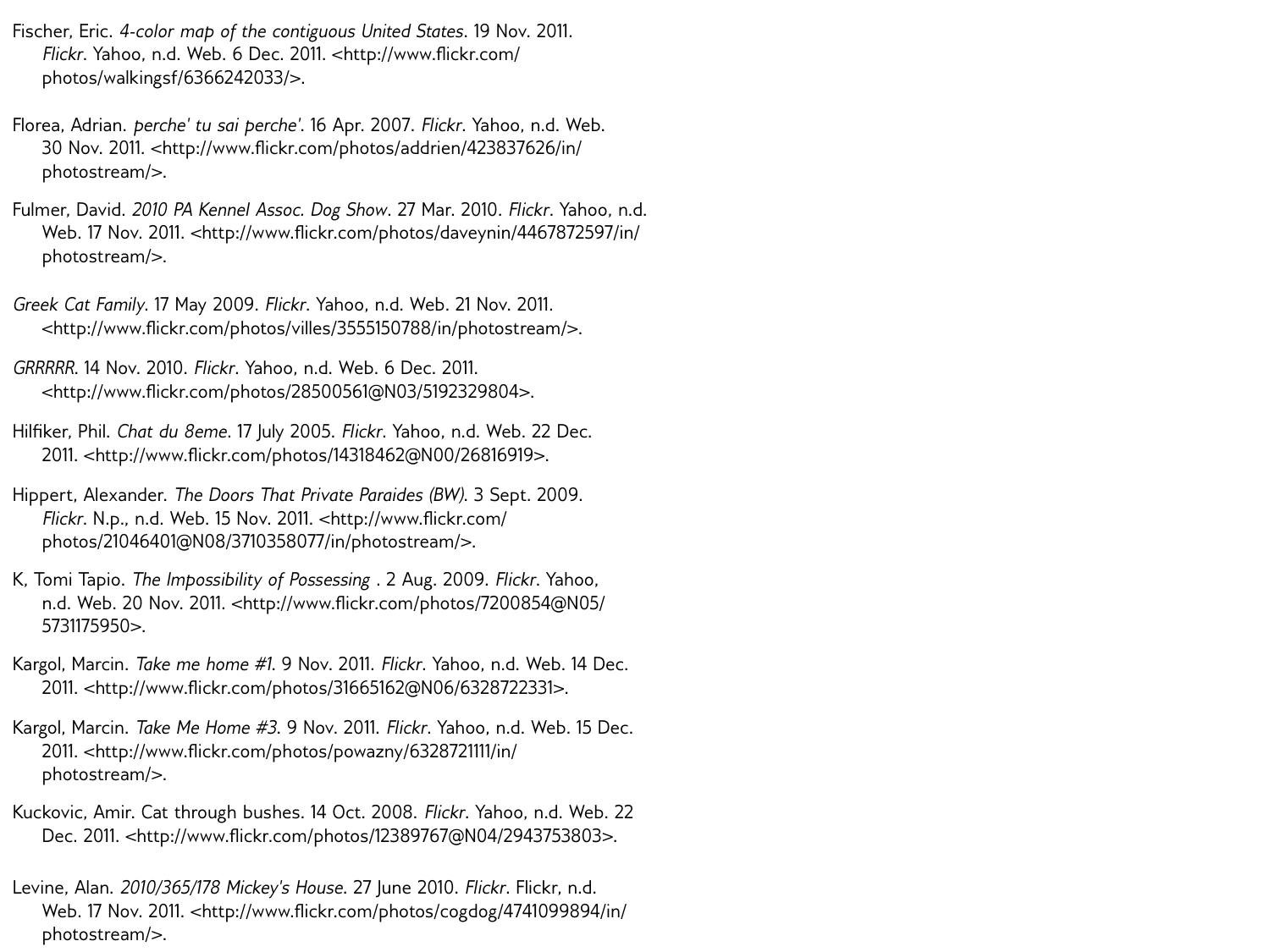

Fischer, Eric. 4-color map of the contiguous United States. 19 Nov. 2011. 
     Flickr. Yahoo, n.d. Web. 6 Dec. 2011. <http://www.flickr.com/ 
     photos/walkingsf/6366242033/>.
Florea, Adrian. perche' tu sai perche'. 16 Apr. 2007. Flickr. Yahoo, n.d. Web. 
     30 Nov. 2011. <http://www.flickr.com/photos/addrien/423837626/in/ 
     photostream/>.
Fulmer, David. 2010 PA Kennel Assoc. Dog Show. 27 Mar. 2010. Flickr. Yahoo, n.d. 
     Web. 17 Nov. 2011. <http://www.flickr.com/photos/daveynin/4467872597/in/ 
     photostream/>.
Greek Cat Family. 17 May 2009. Flickr. Yahoo, n.d. Web. 21 Nov. 2011. 
     <http://www.flickr.com/photos/villes/3555150788/in/photostream/>.
GRRRRR. 14 Nov. 2010. Flickr. Yahoo, n.d. Web. 6 Dec. 2011. 
     <http://www.flickr.com/photos/28500561@N03/5192329804>.
Hilfiker, Phil. Chat du 8eme. 17 July 2005. Flickr. Yahoo, n.d. Web. 22 Dec. 
     2011. <http://www.flickr.com/photos/14318462@N00/26816919>.
Hippert, Alexander. The Doors That Private Paraides (BW). 3 Sept. 2009. 
     Flickr. N.p., n.d. Web. 15 Nov. 2011. <http://www.flickr.com/ 
     photos/21046401@N08/3710358077/in/photostream/>.
K, Tomi Tapio. The Impossibility of Possessing . 2 Aug. 2009. Flickr. Yahoo, 
     n.d. Web. 20 Nov. 2011. <http://www.flickr.com/photos/7200854@N05/ 
     5731175950>.
Kargol, Marcin. Take me home #1. 9 Nov. 2011. Flickr. Yahoo, n.d. Web. 14 Dec. 
     2011. <http://www.flickr.com/photos/31665162@N06/6328722331>.
Kargol, Marcin. Take Me Home #3. 9 Nov. 2011. Flickr. Yahoo, n.d. Web. 15 Dec. 
     2011. <http://www.flickr.com/photos/powazny/6328721111/in/ 
     photostream/>.
Kuckovic, Amir. Cat through bushes. 14 Oct. 2008. Flickr. Yahoo, n.d. Web. 22 
     Dec. 2011. <http://www.flickr.com/photos/12389767@N04/2943753803>.
Levine, Alan. 2010/365/178 Mickey's House. 27 June 2010. Flickr. Flickr, n.d. 
     Web. 17 Nov. 2011. <http://www.flickr.com/photos/cogdog/4741099894/in/ 
     photostream/>.